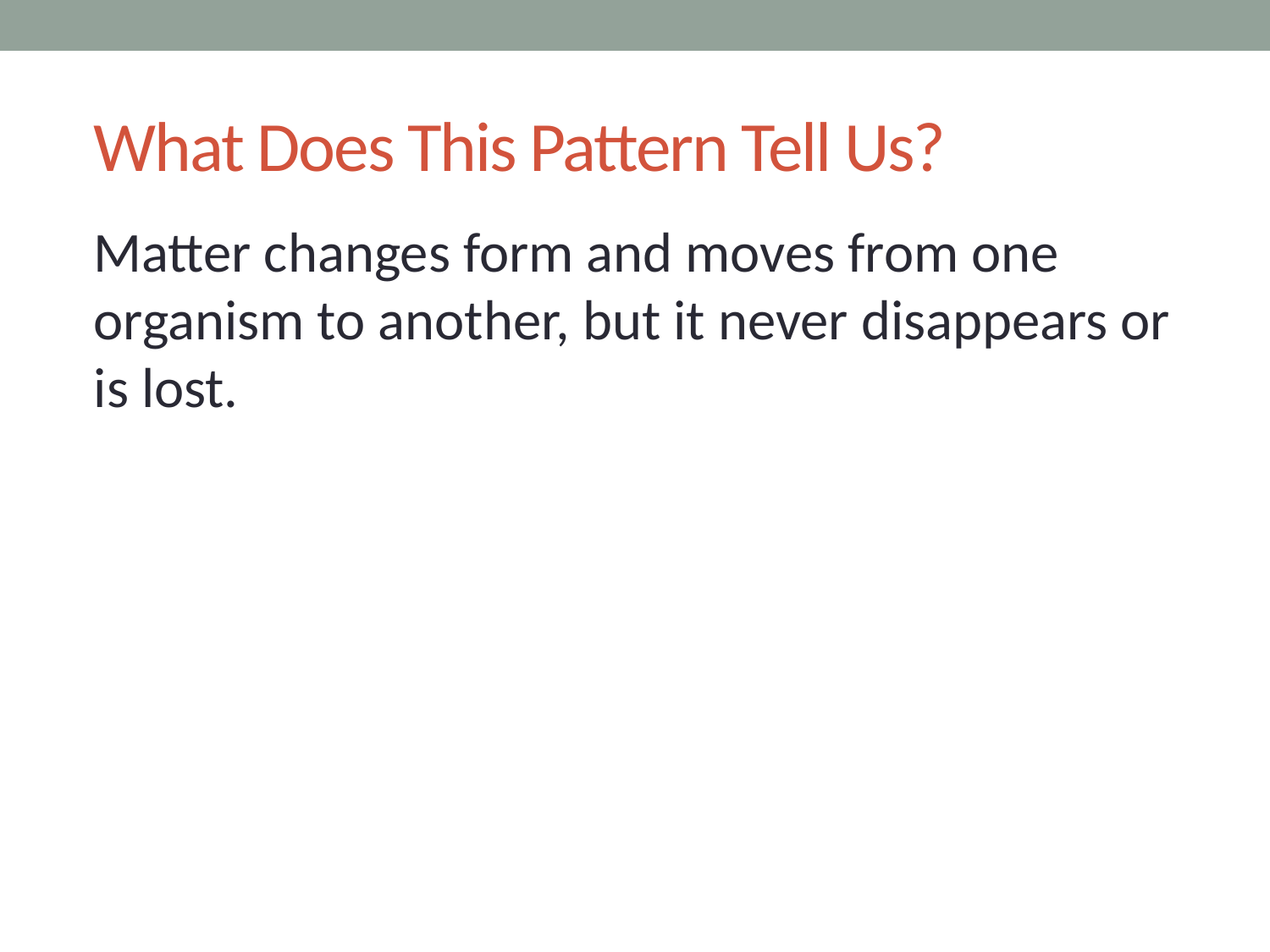

# What Does This Pattern Tell Us?
Matter changes form and moves from one organism to another, but it never disappears or is lost.